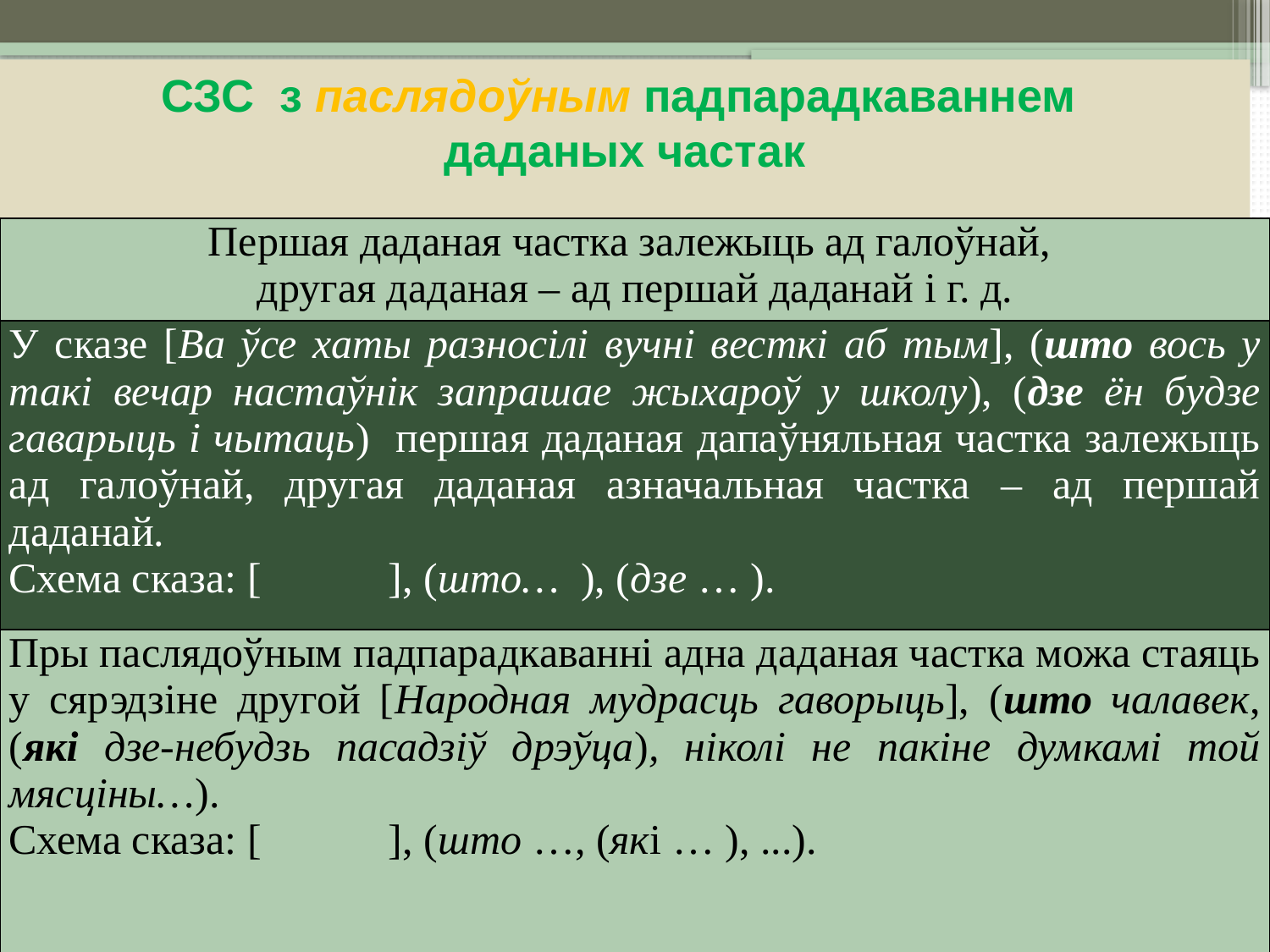

# СЗС  з паслядоўным падпарадкаваннем даданых частак
| Першая даданая частка залежыць ад галоўнай, другая даданая – ад першай даданай і г. д. |
| --- |
| У сказе [Ва ўсе хаты разносілі вучні весткі аб тым], (што вось у такі вечар настаўнік запрашае жыхароў у школу), (дзе ён будзе гаварыць і чытаць) першая даданая дапаўняльная частка залежыць ад галоўнай, другая даданая азначальная частка – ад першай даданай. Схема сказа: [ ], (што… ), (дзе … ). |
| Пры паслядоўным падпарадкаванні адна даданая частка можа стаяць у сярэдзіне другой [Народная мудрасць гаворыць], (што чалавек, (які дзе-небудзь пасадзіў дрэўца), ніколі не пакіне думкамі той мясціны…). Схема сказа: [ ], (што …, (які … ), ...). |